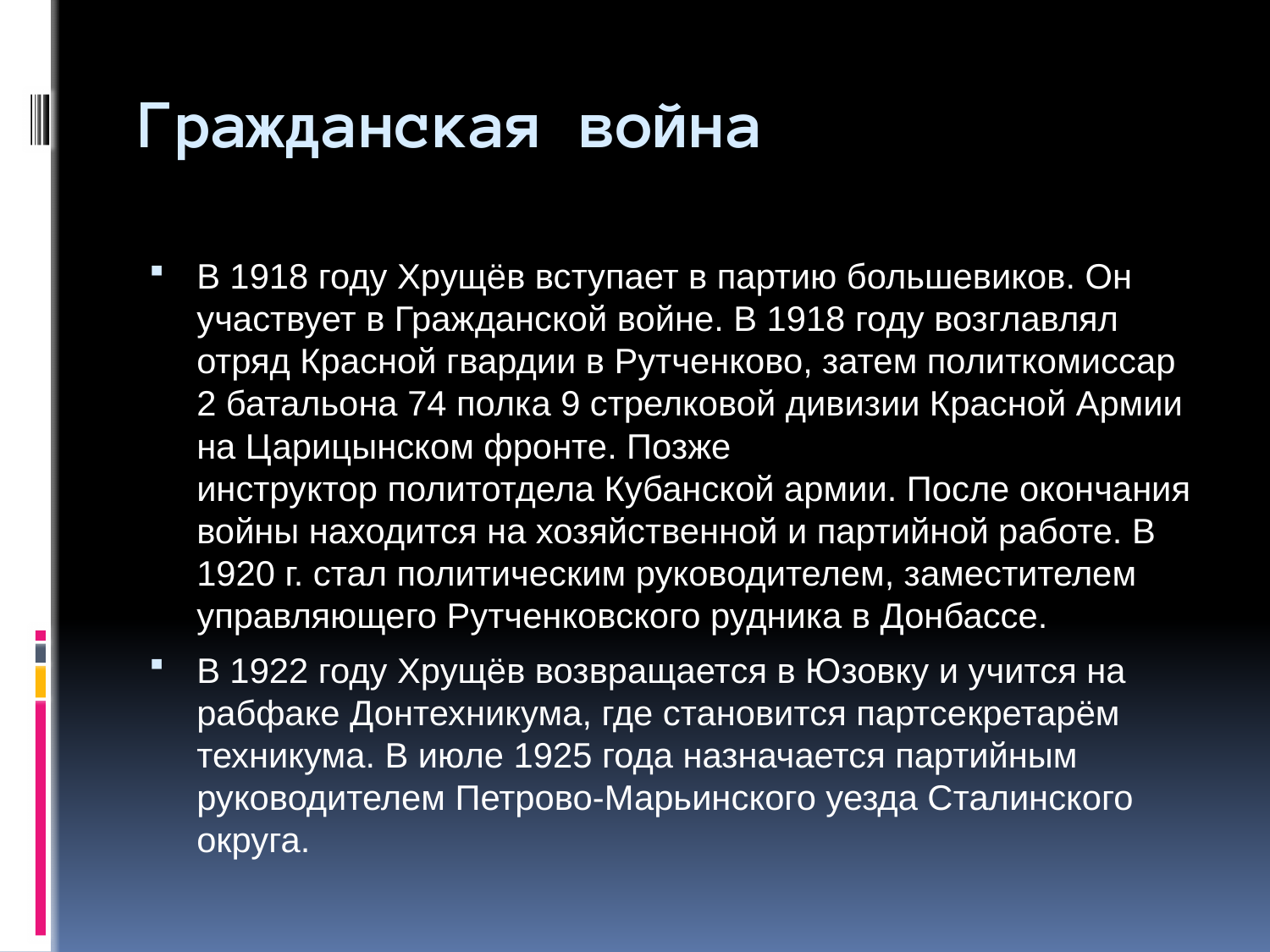

# Гражданская война
В 1918 году Хрущёв вступает в партию большевиков. Он участвует в Гражданской войне. В 1918 году возглавлял отряд Красной гвардии в Рутченково, затем политкомиссар 2 батальона 74 полка 9 стрелковой дивизии Красной Армии на Царицынском фронте. Позже инструктор политотдела Кубанской армии. После окончания войны находится на хозяйственной и партийной работе. В 1920 г. стал политическим руководителем, заместителем управляющего Рутченковского рудника в Донбассе.
В 1922 году Хрущёв возвращается в Юзовку и учится на рабфаке Донтехникума, где становится партсекретарём техникума. В июле 1925 года назначается партийным руководителем Петрово-Марьинского уезда Сталинского округа.